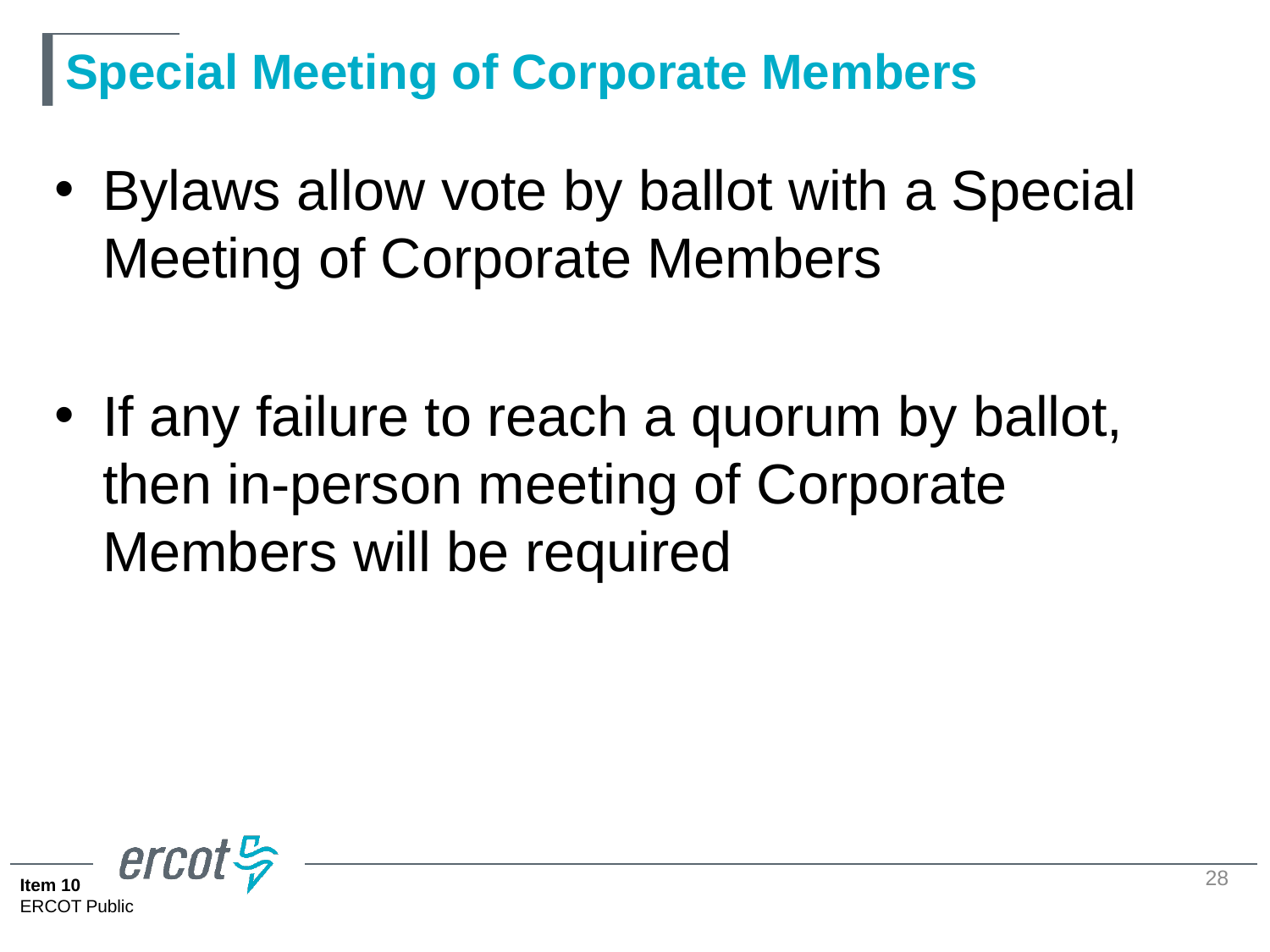

# Special Meeting of Corporate Members
Bylaws allow vote by ballot with a Special Meeting of Corporate Members

If any failure to reach a quorum by ballot, then in-person meeting of Corporate Members will be required

28